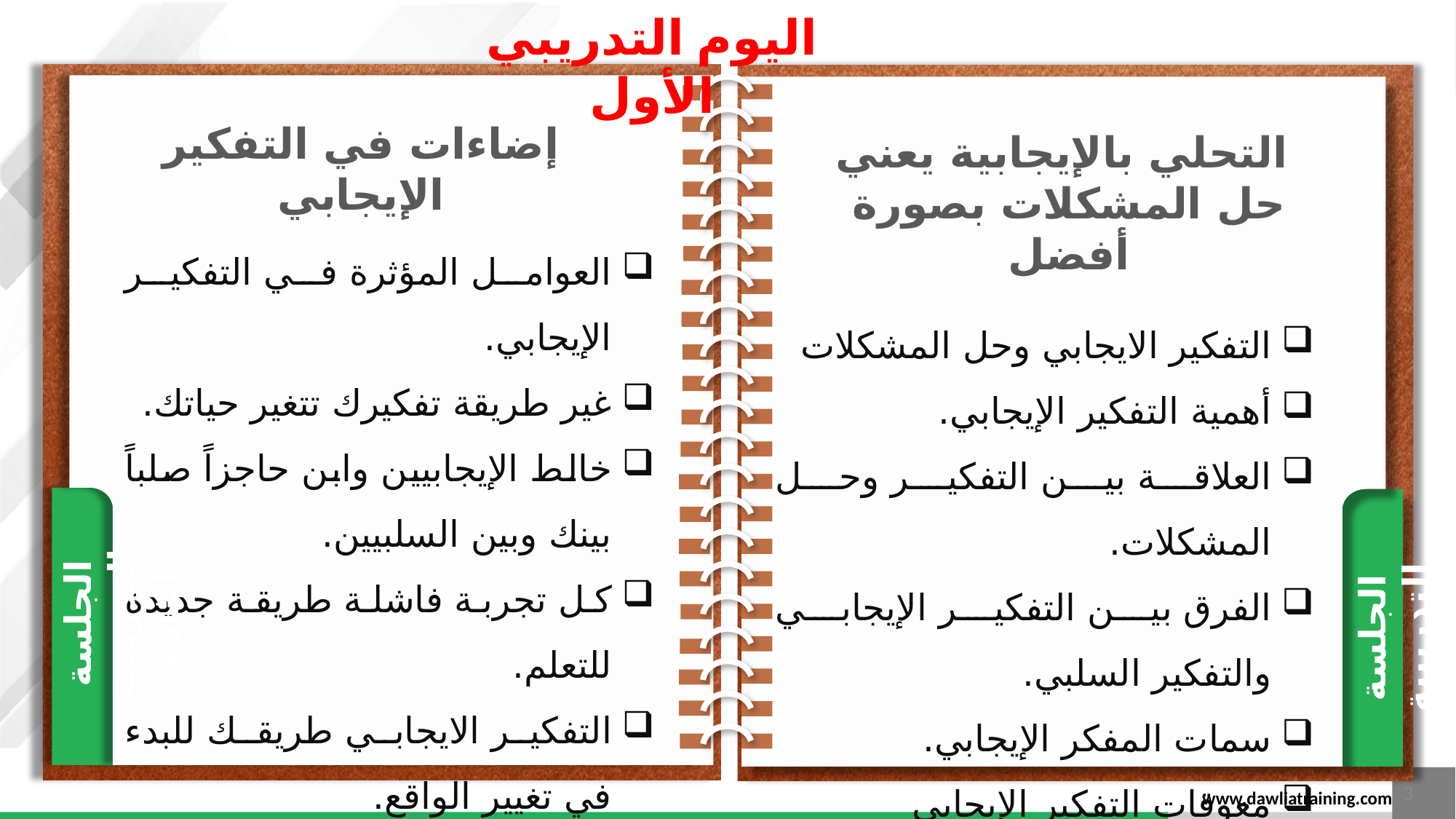

اليوم التدريبي الأول

إضاءات في التفكير الإيجابي
 التحلي بالإيجابية يعني حل المشكلات بصورة أفضل
العوامل المؤثرة في التفكير الإيجابي.
غير طريقة تفكيرك تتغير حياتك.
خالط الإيجابيين وابن حاجزاً صلباً بينك وبين السلبيين.
كل تجربة فاشلة طريقة جديدة للتعلم.
التفكير الايجابي طريقك للبدء في تغيير الواقع.
التفكير الايجابي وحل المشكلات
أهمية التفكير الإيجابي.
العلاقة بين التفكير وحل المشكلات.
الفرق بين التفكير الإيجابي والتفكير السلبي.
سمات المفكر الإيجابي.
معوقات التفكير الإيجابي
الجلسة التدريبية الثانية
الجلسة التدريبية الأولى
3
www.dawliatraining.com